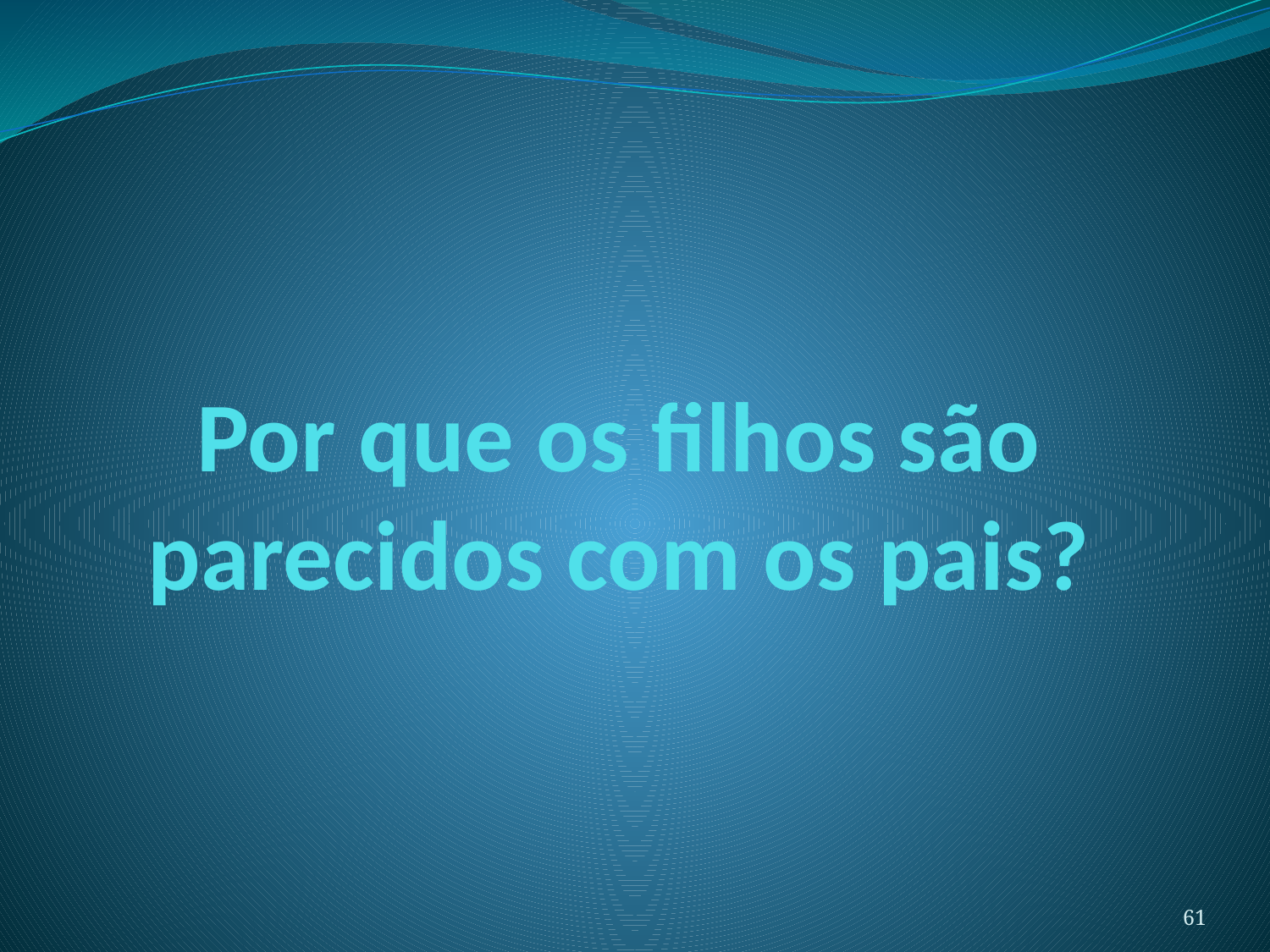

# Por que os filhos são parecidos com os pais?
61